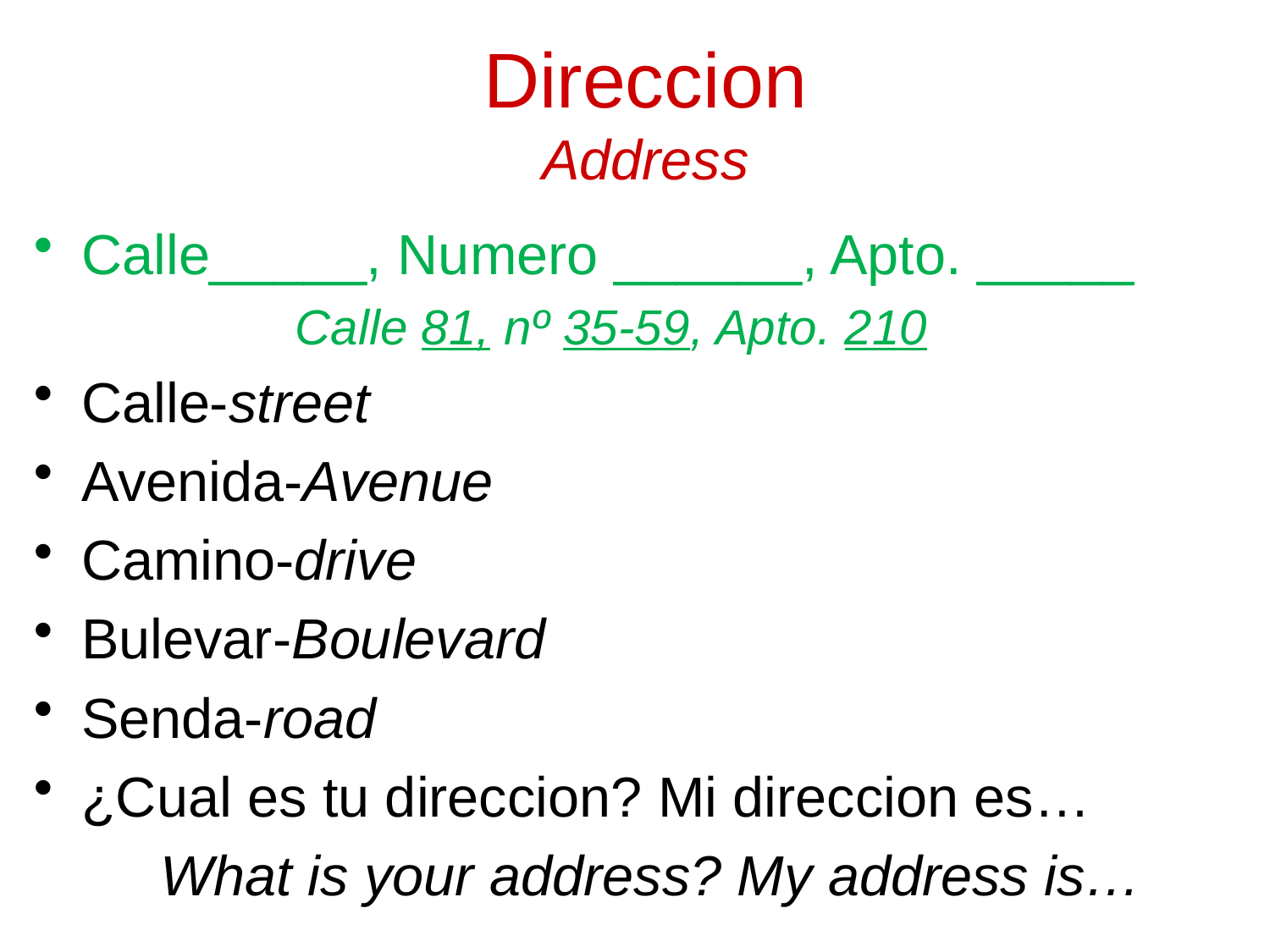

# Direccion Address
Calle_____, Numero ______, Apto. _____
                   Calle 81, nº 35-59, Apto. 210
Calle-street
Avenida-Avenue
Camino-drive
Bulevar-Boulevard
Senda-road
¿Cual es tu direccion? Mi direccion es…
	What is your address? My address is…